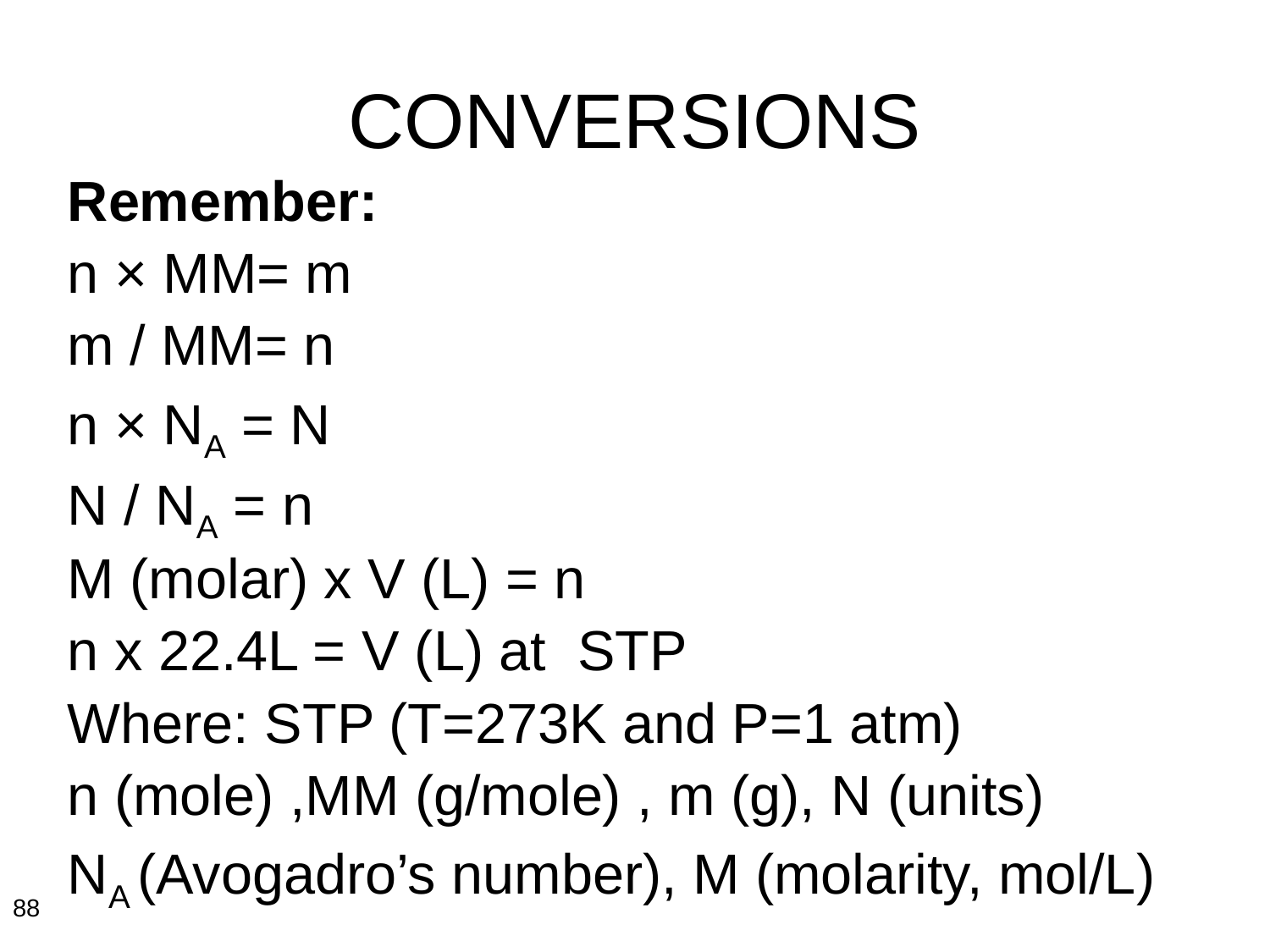

# CONVERSIONS
Remember:
n × MM= m
m / MM= n
n × NA = N
N / NA = n
M (molar) x V (L) = n
n x 22.4L = V (L) at  STP
Where: STP (T=273K and P=1 atm)
n (mole) ,MM (g/mole) , m (g), N (units)
NA (Avogadro’s number), M (molarity, mol/L)
88